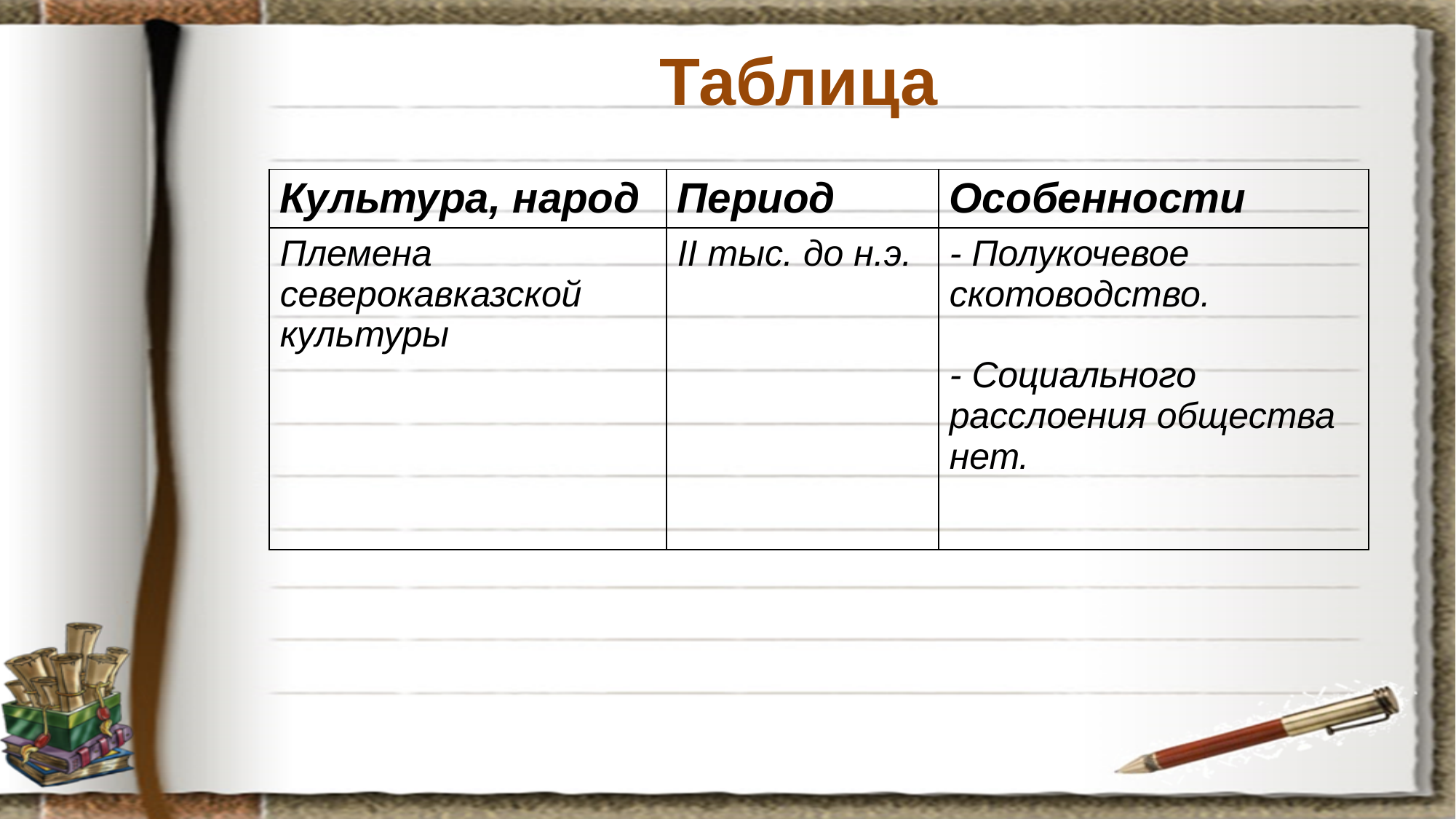

# Таблица
| Культура, народ | Период | Особенности |
| --- | --- | --- |
| Племена северокавказской культуры | II тыс. до н.э. | - Полукочевое скотоводство. - Социального расслоения общества нет. |